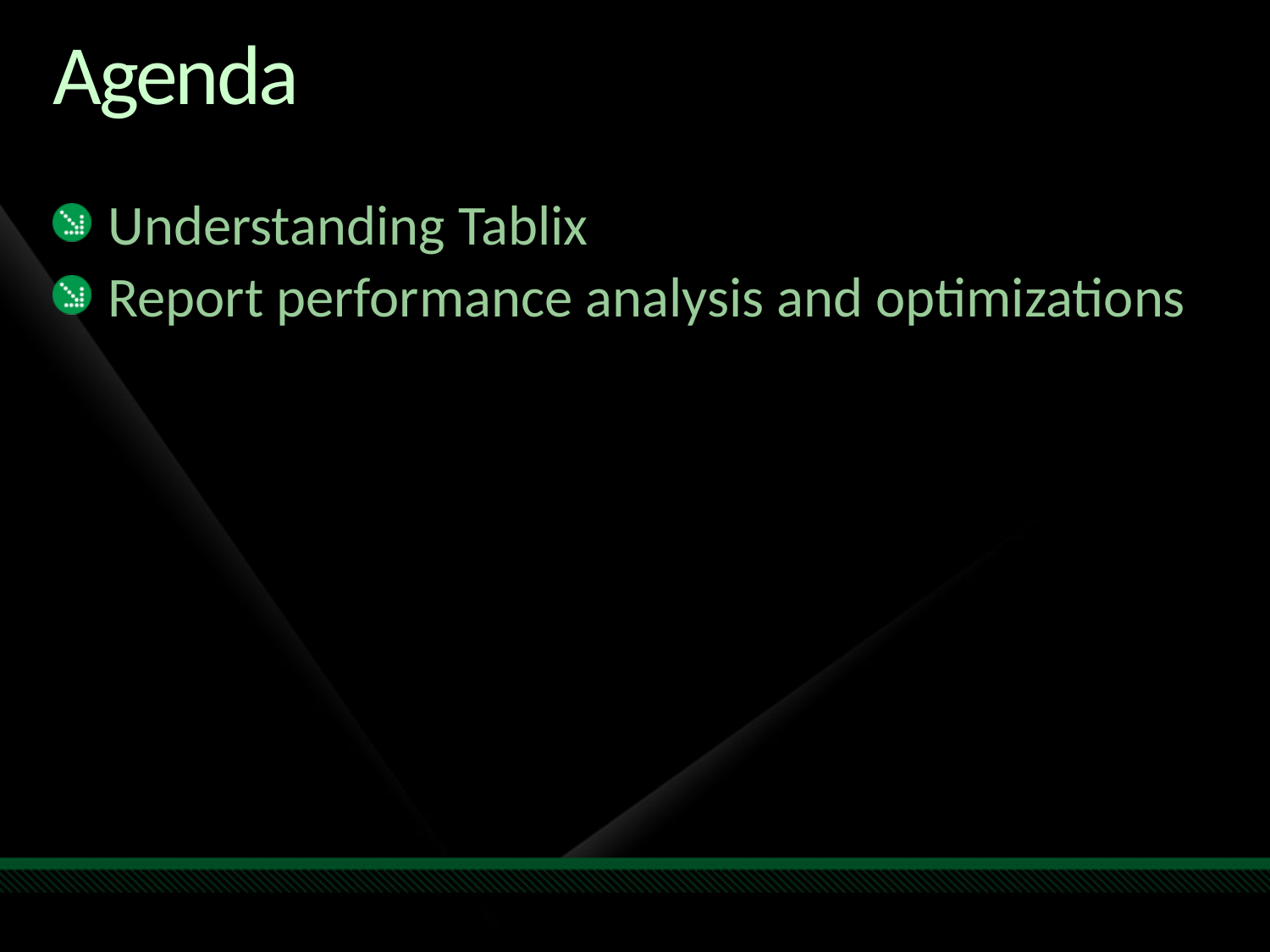

# Agenda
Understanding Tablix
Report performance analysis and optimizations